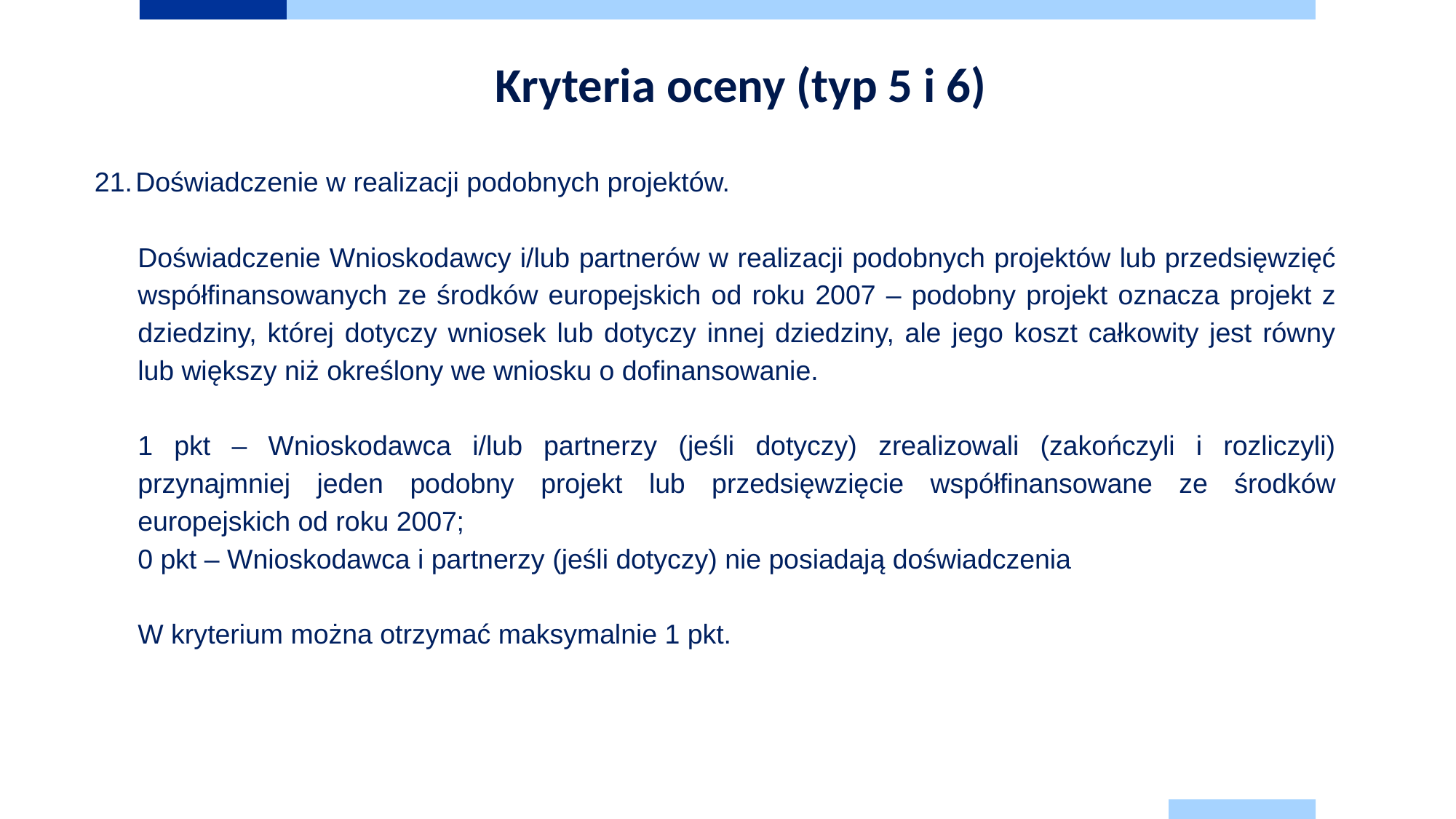

Kryteria oceny (typ 5 i 6)
Doświadczenie w realizacji podobnych projektów.

Doświadczenie Wnioskodawcy i/lub partnerów w realizacji podobnych projektów lub przedsięwzięć współfinansowanych ze środków europejskich od roku 2007 – podobny projekt oznacza projekt z dziedziny, której dotyczy wniosek lub dotyczy innej dziedziny, ale jego koszt całkowity jest równy lub większy niż określony we wniosku o dofinansowanie.

1 pkt – Wnioskodawca i/lub partnerzy (jeśli dotyczy) zrealizowali (zakończyli i rozliczyli) przynajmniej jeden podobny projekt lub przedsięwzięcie współfinansowane ze środków europejskich od roku 2007;
0 pkt – Wnioskodawca i partnerzy (jeśli dotyczy) nie posiadają doświadczenia

W kryterium można otrzymać maksymalnie 1 pkt.